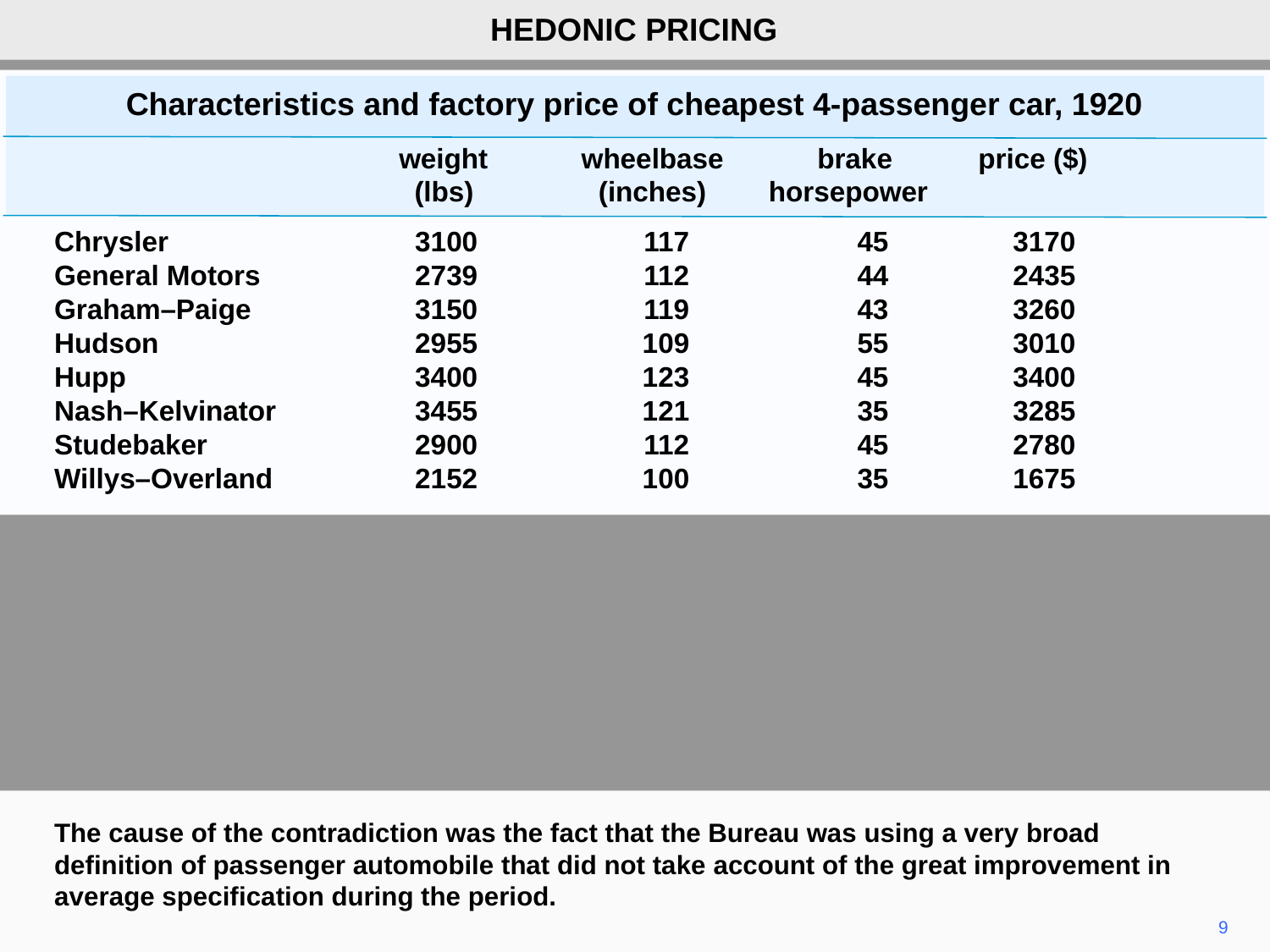

HEDONIC PRICING

Characteristics and factory price of cheapest 4-passenger car, 1920
                                            weight            wheelbase            brake           price ($)
                                              (lbs)                (inches)        horsepower
Chrysler	3100	117	45	3170
General Motors	2739	112	44	2435
Graham–Paige	3150	119	43	3260
Hudson	2955	109	55	3010
Hupp	3400	123	45	3400
Nash–Kelvinator	3455	121	35	3285
Studebaker	2900	112	45	2780
Willys–Overland	2152	100	35	1675

The cause of the contradiction was the fact that the Bureau was using a very broad definition of passenger automobile that did not take account of the great improvement in average specification during the period.
9